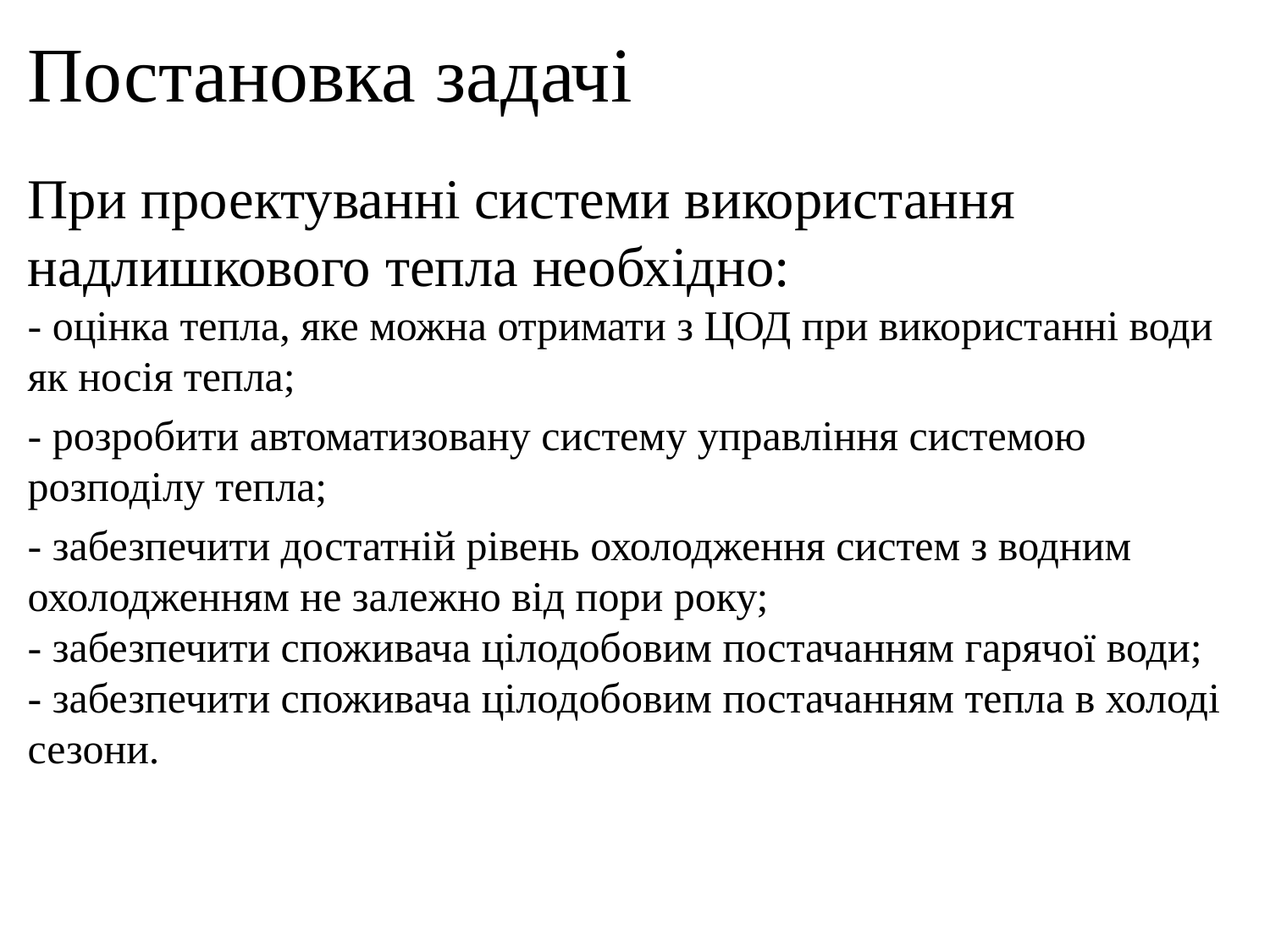

# Постановка задачі
При проектуванні системи використання надлишкового тепла необхідно:
- оцінка тепла, яке можна отримати з ЦОД при використанні води як носія тепла;
- розробити автоматизовану систему управління системою розподілу тепла;
- забезпечити достатній рівень охолодження систем з водним охолодженням не залежно від пори року;
- забезпечити споживача цілодобовим постачанням гарячої води;
- забезпечити споживача цілодобовим постачанням тепла в холоді сезони.